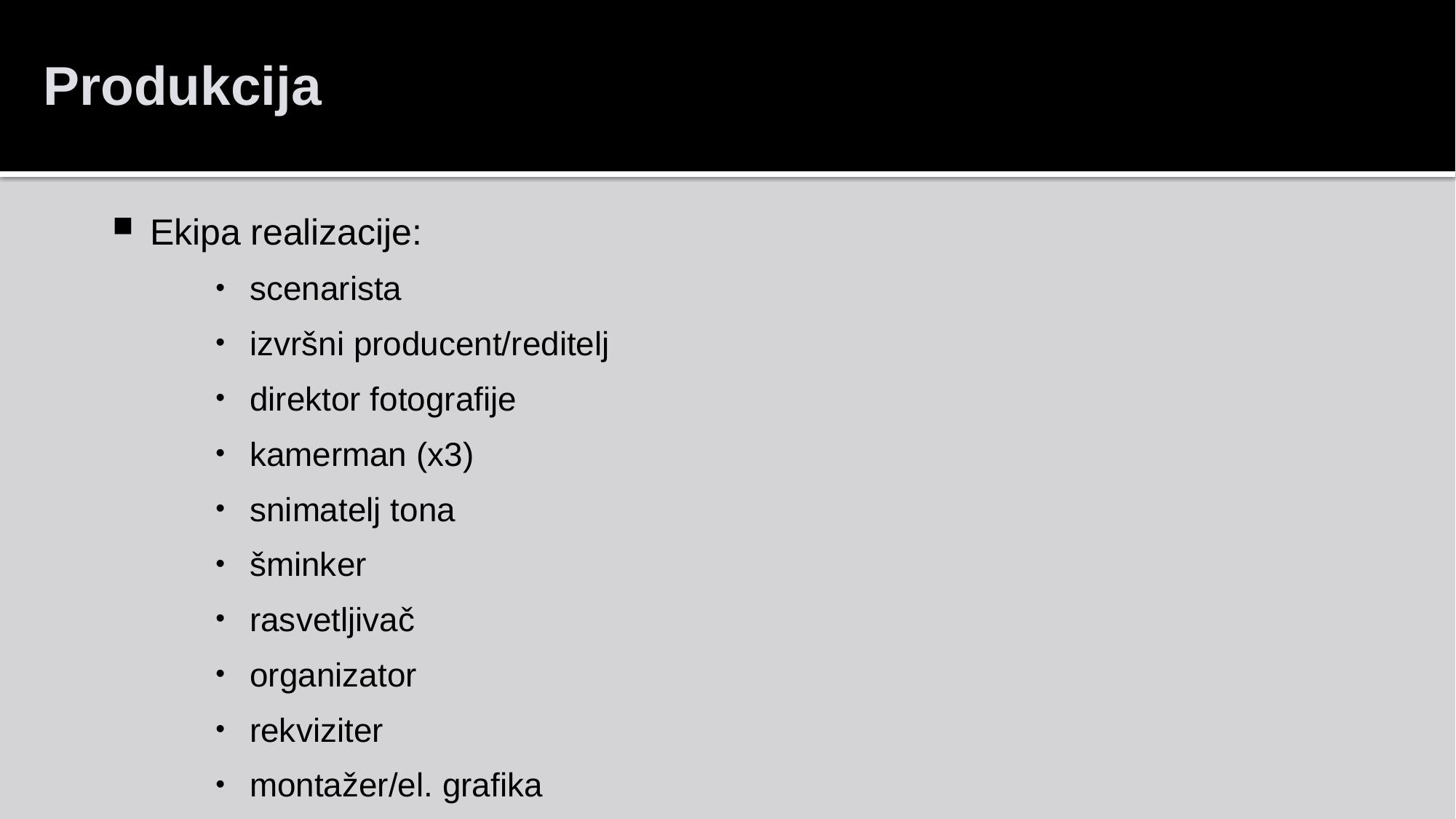

Produkcija

Ekipa realizacije:
scenarista
izvršni producent/reditelj
direktor fotografije
kamerman (x3)
snimatelj tona
šminker
rasvetljivač
organizator
rekviziter
montažer/el. grafika